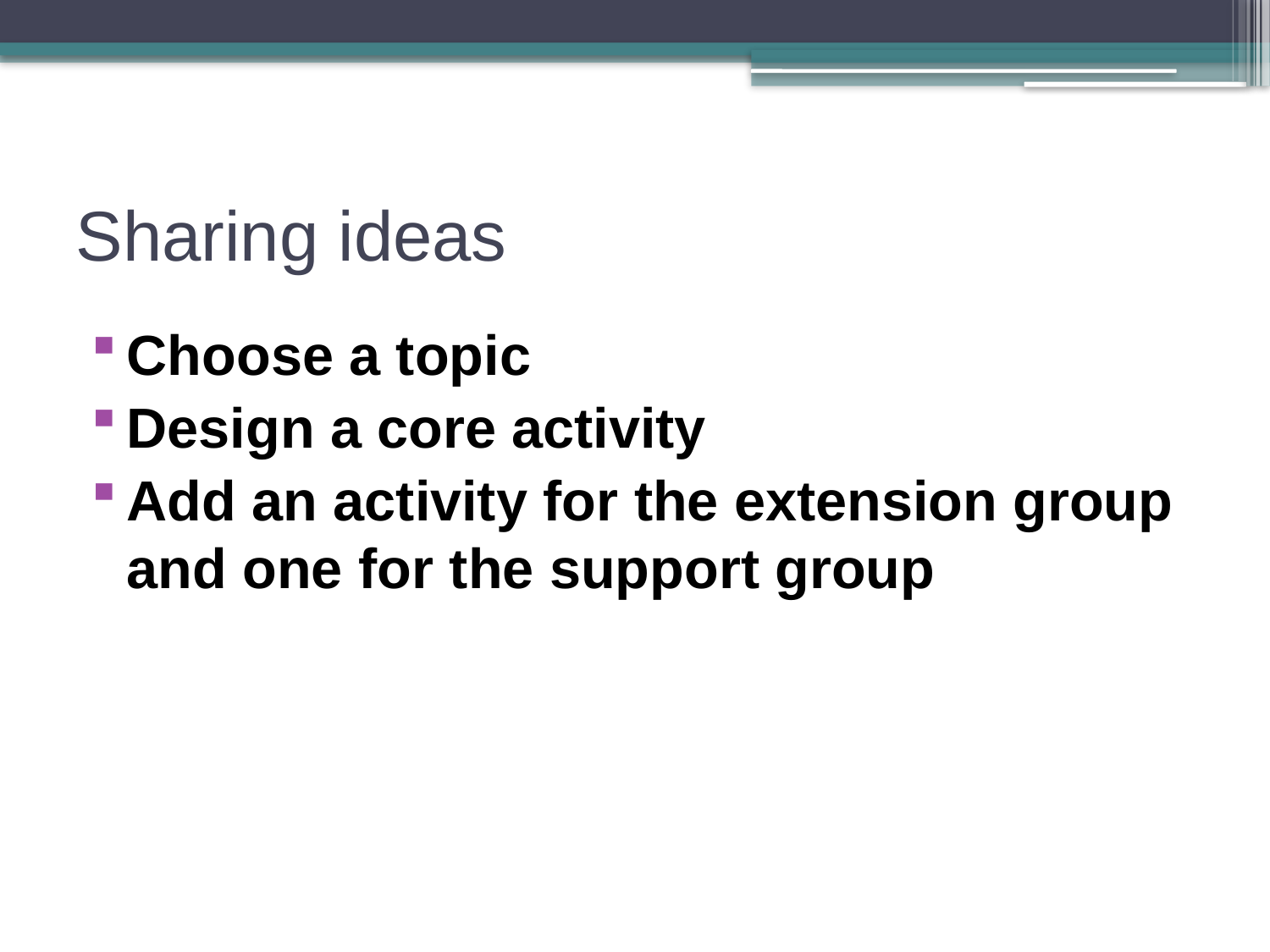

# Sharing ideas
Choose a topic
Design a core activity
Add an activity for the extension group and one for the support group